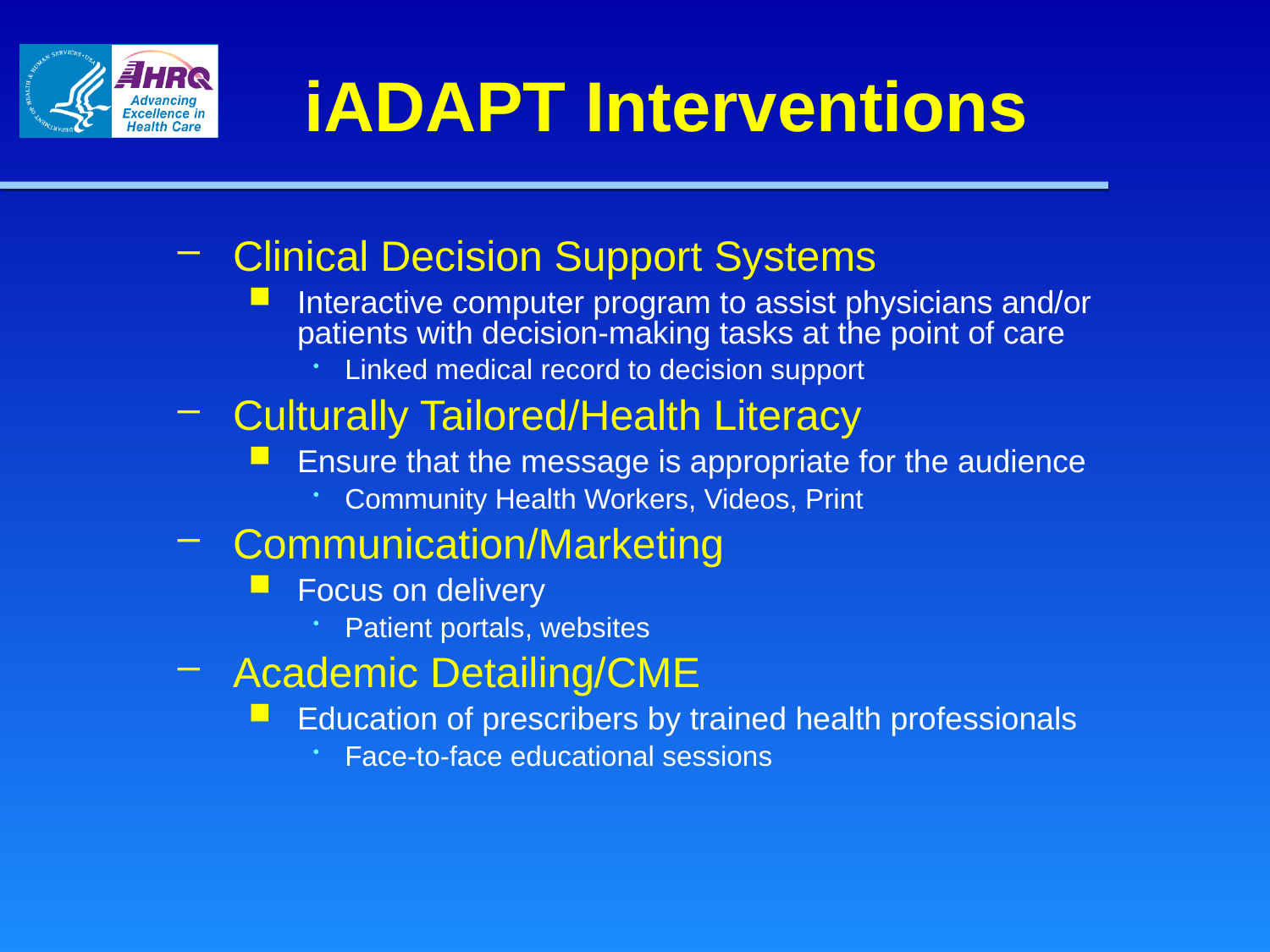

# iADAPT Interventions
Clinical Decision Support Systems
Interactive computer program to assist physicians and/or patients with decision-making tasks at the point of care
Linked medical record to decision support
Culturally Tailored/Health Literacy
Ensure that the message is appropriate for the audience
Community Health Workers, Videos, Print
Communication/Marketing
Focus on delivery
Patient portals, websites
Academic Detailing/CME
Education of prescribers by trained health professionals
Face-to-face educational sessions